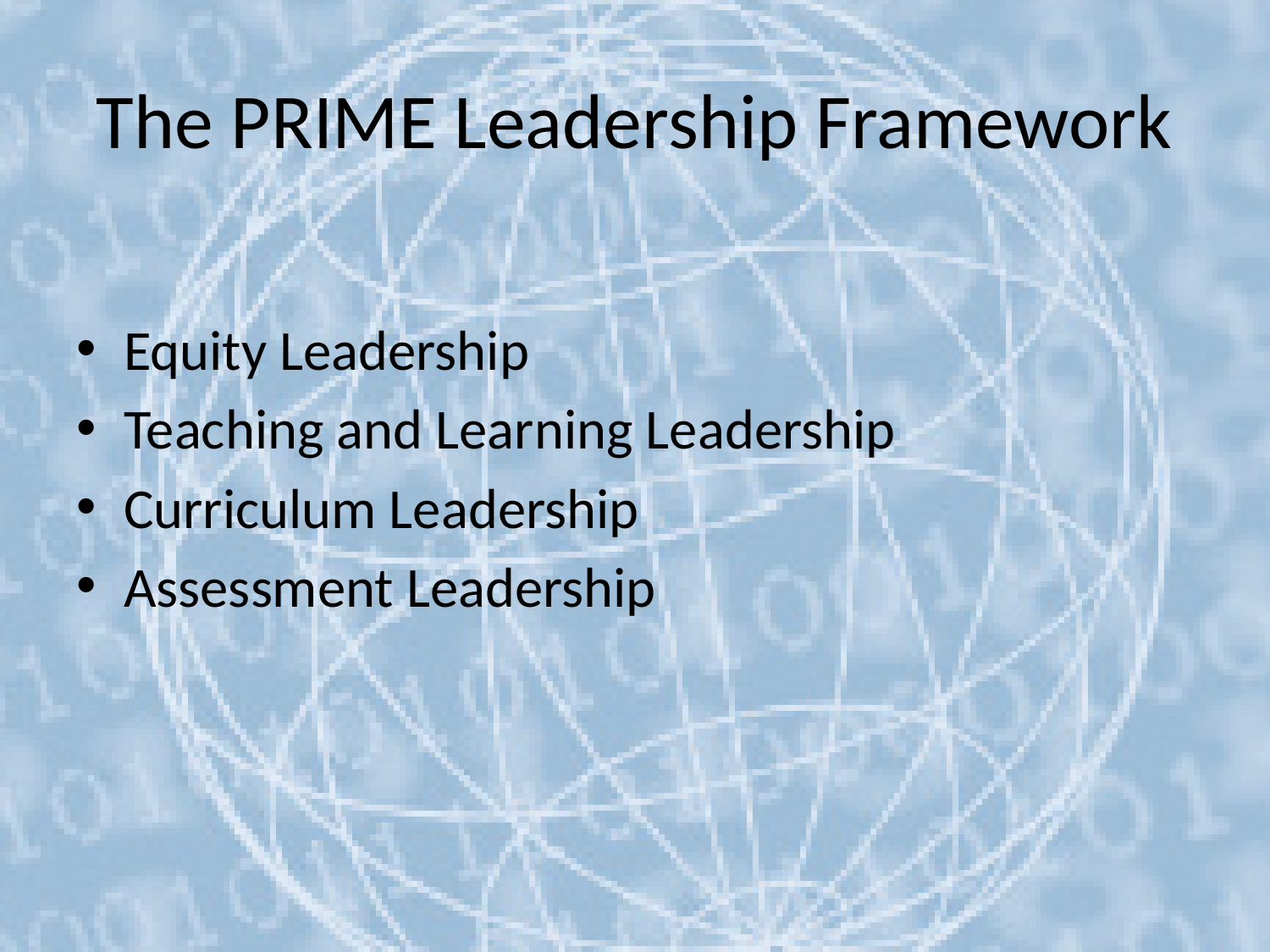

# The PRIME Leadership Framework
Equity Leadership
Teaching and Learning Leadership
Curriculum Leadership
Assessment Leadership